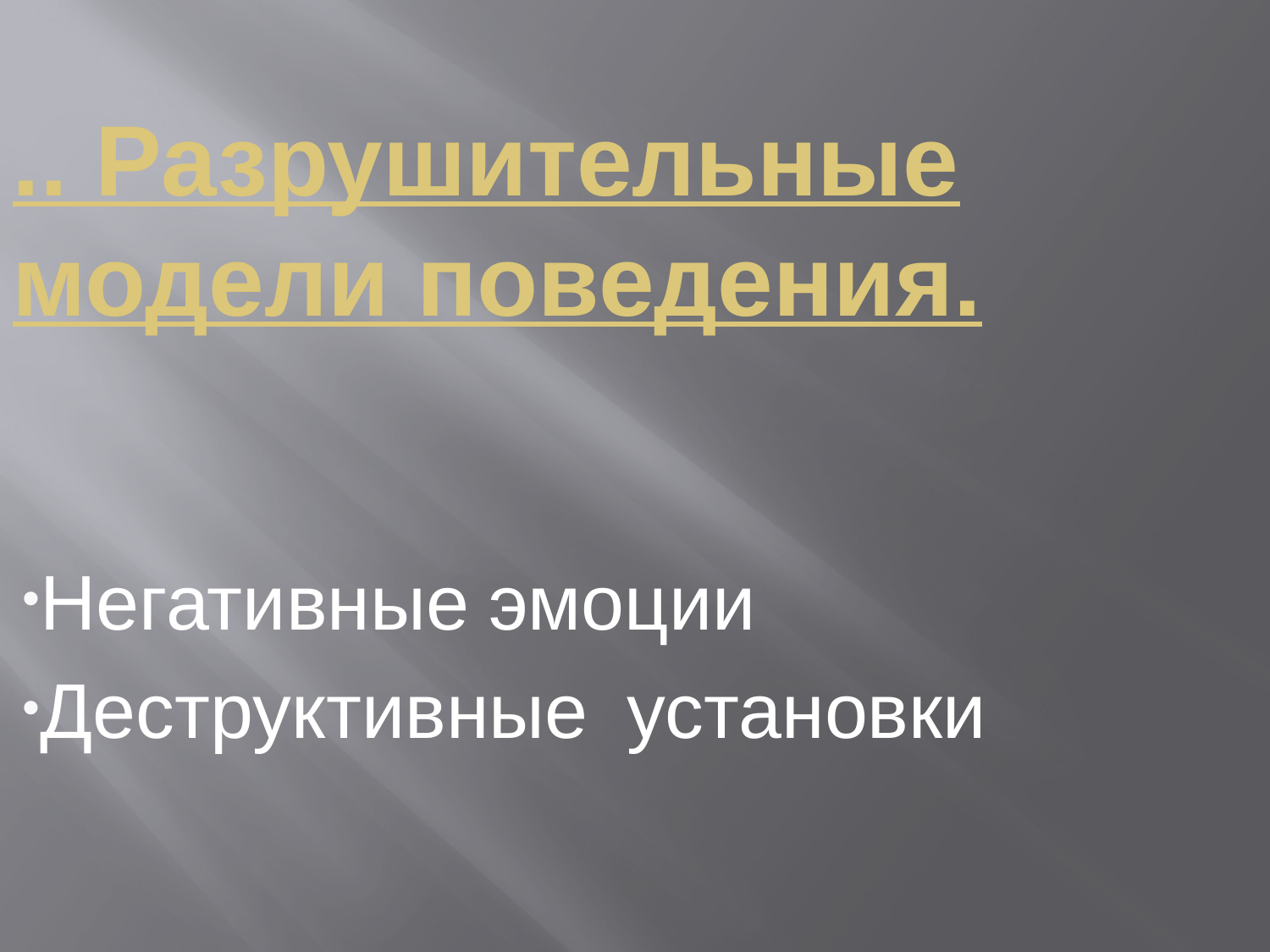

# .. Разрушительные модели поведения.
Негативные эмоции
Деструктивные  установки